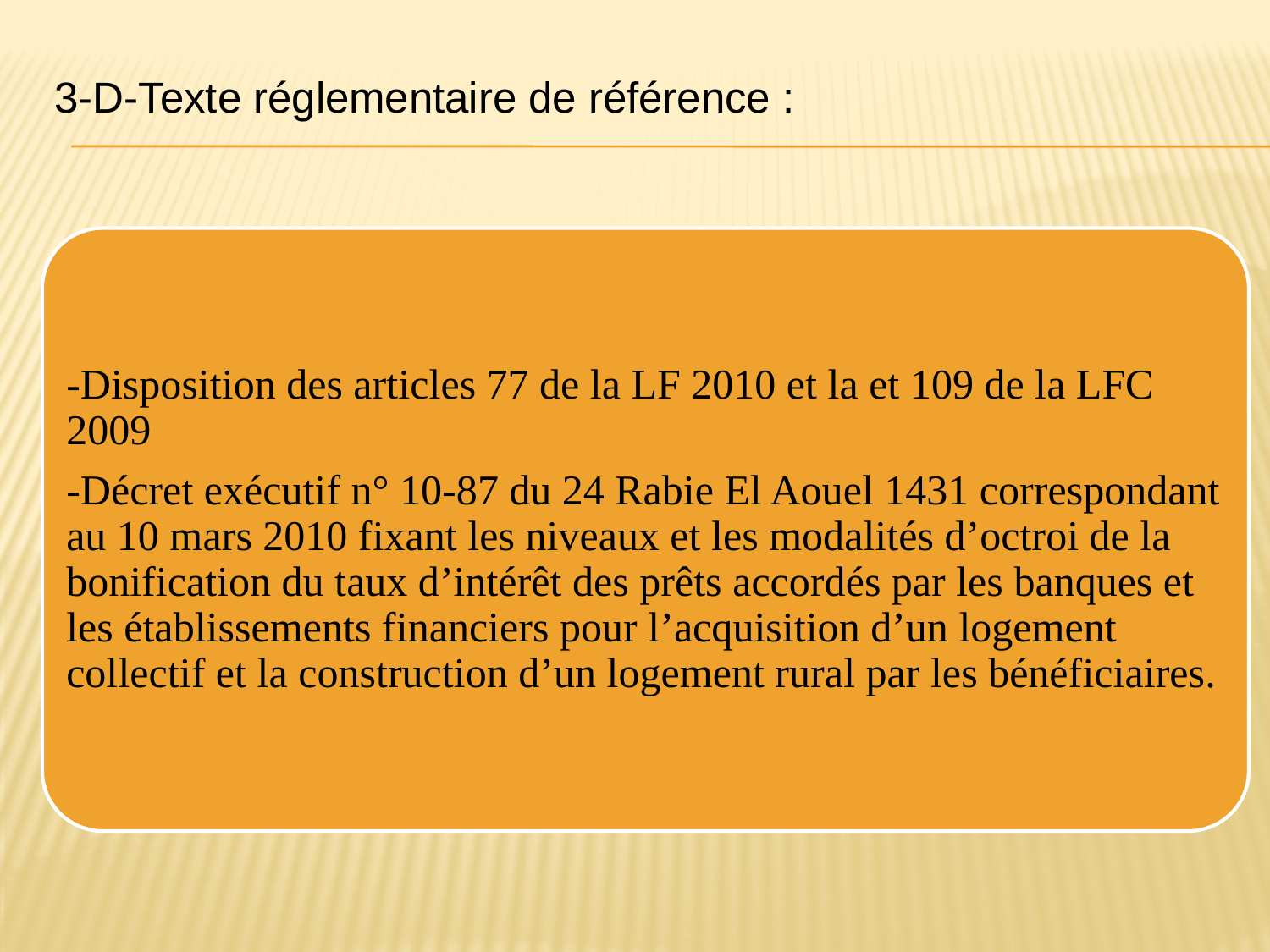

# 3-D-Texte réglementaire de référence :
-Disposition des articles 77 de la LF 2010 et la et 109 de la LFC 2009
-Décret exécutif n° 10-87 du 24 Rabie El Aouel 1431 correspondant au 10 mars 2010 fixant les niveaux et les modalités d’octroi de la bonification du taux d’intérêt des prêts accordés par les banques et les établissements financiers pour l’acquisition d’un logement collectif et la construction d’un logement rural par les bénéficiaires.